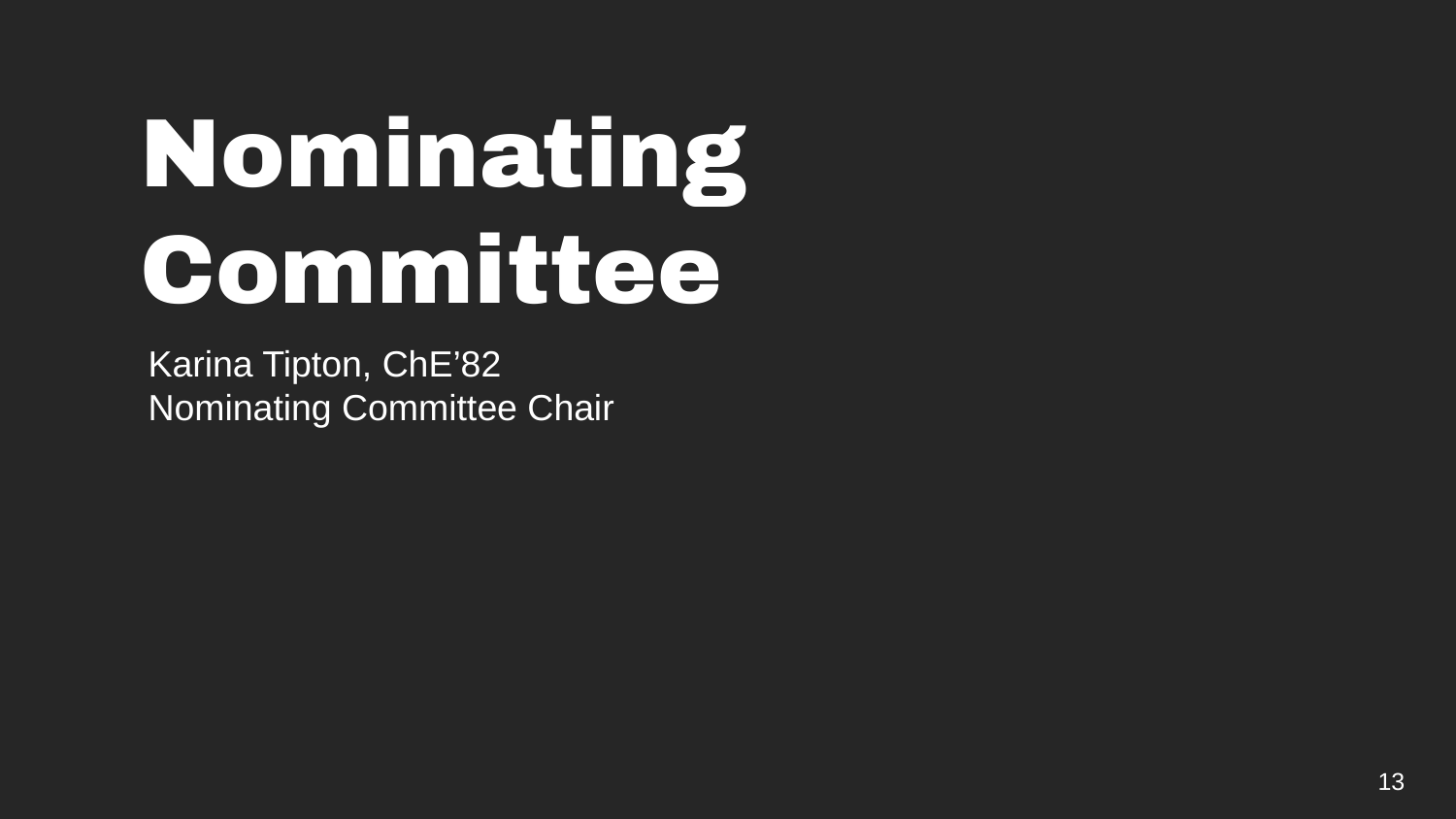

Nominating
Committee
Karina Tipton, ChE’82
Nominating Committee Chair
13